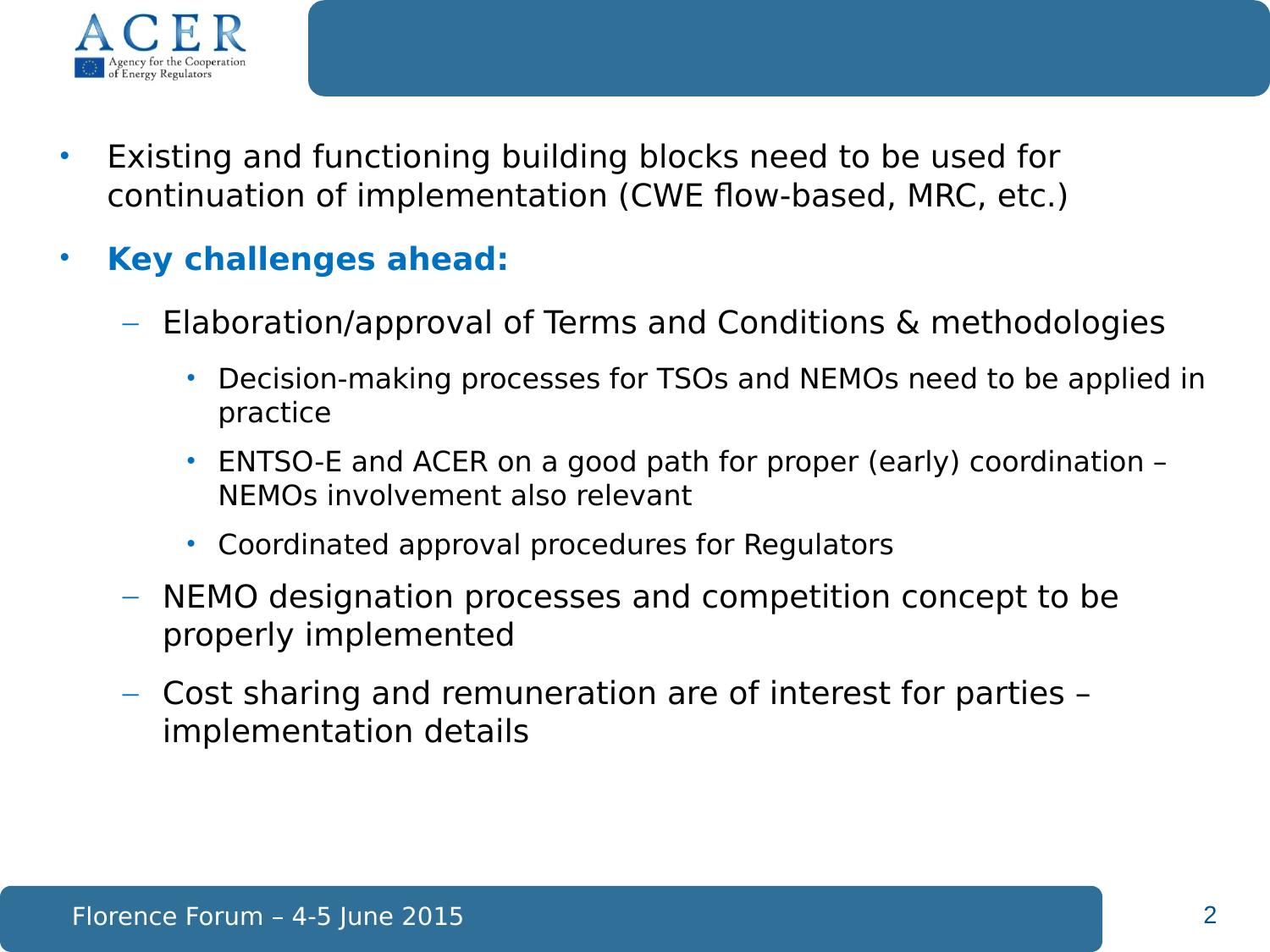

Existing and functioning building blocks need to be used for continuation of implementation (CWE flow-based, MRC, etc.)
Key challenges ahead:
Elaboration/approval of Terms and Conditions & methodologies
Decision-making processes for TSOs and NEMOs need to be applied in practice
ENTSO-E and ACER on a good path for proper (early) coordination –  NEMOs involvement also relevant
Coordinated approval procedures for Regulators
NEMO designation processes and competition concept to be properly implemented
Cost sharing and remuneration are of interest for parties – implementation details
Florence Forum – 4-5 June 2015

2